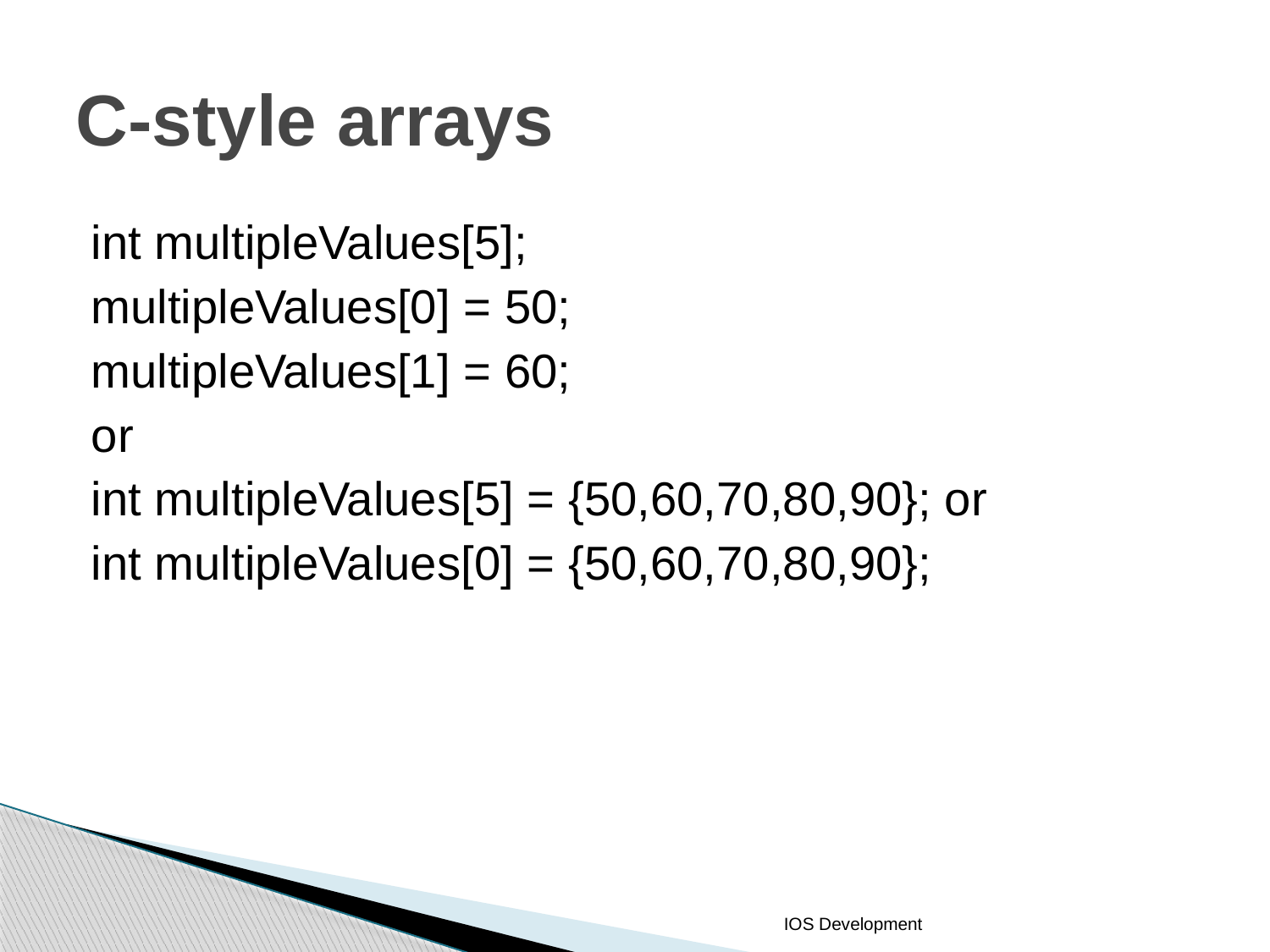

# C-style arrays
int multipleValues[5];
multipleValues[0] = 50;
multipleValues[1] = 60;
or
int multipleValues[5] = {50,60,70,80,90}; or
int multipleValues[0] = {50,60,70,80,90};

IOS Development